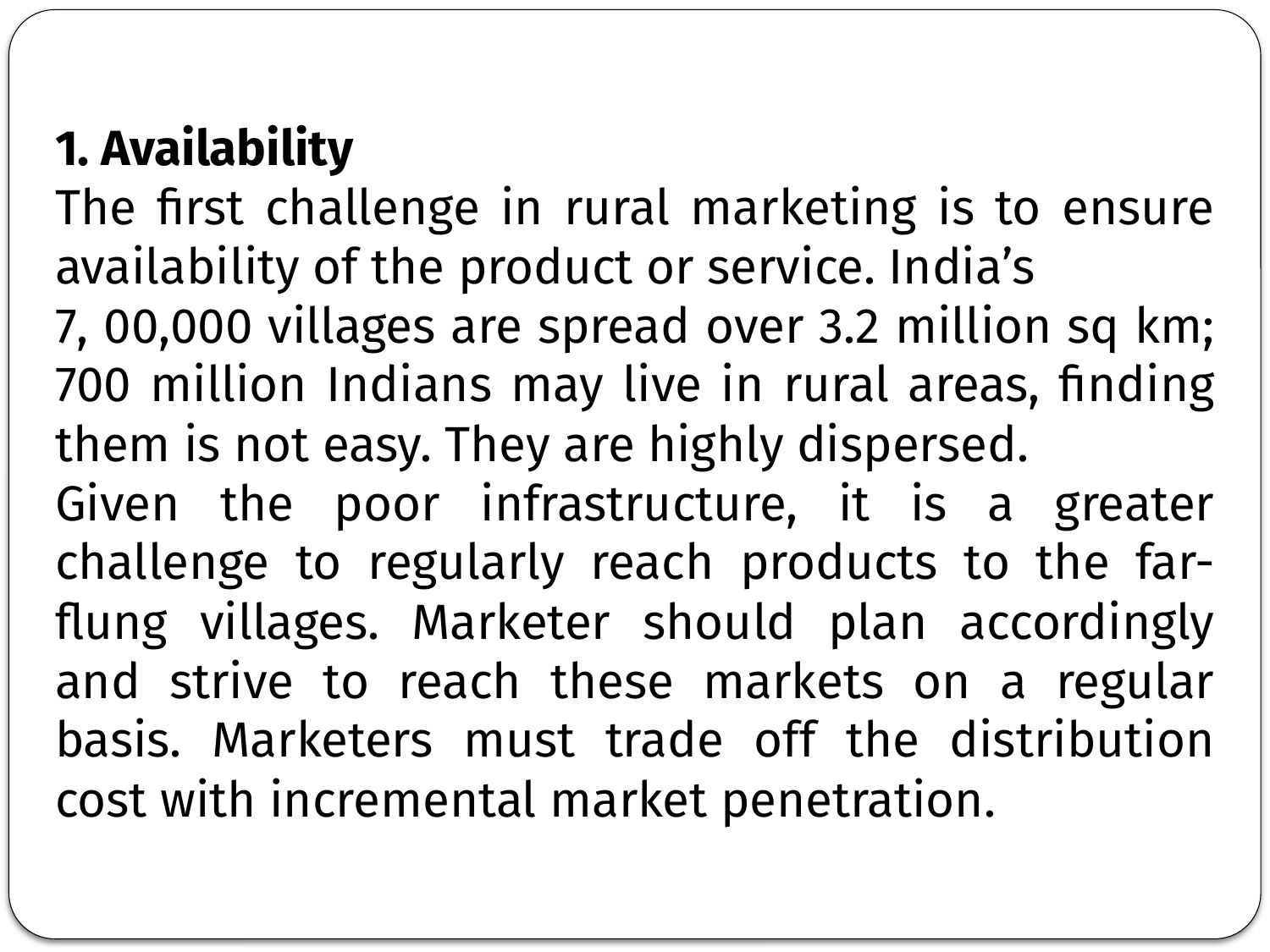

1. Availability
The first challenge in rural marketing is to ensure availability of the product or service. India’s
7, 00,000 villages are spread over 3.2 million sq km; 700 million Indians may live in rural areas, finding them is not easy. They are highly dispersed.
Given the poor infrastructure, it is a greater challenge to regularly reach products to the far-flung villages. Marketer should plan accordingly and strive to reach these markets on a regular basis. Marketers must trade off the distribution cost with incremental market penetration.